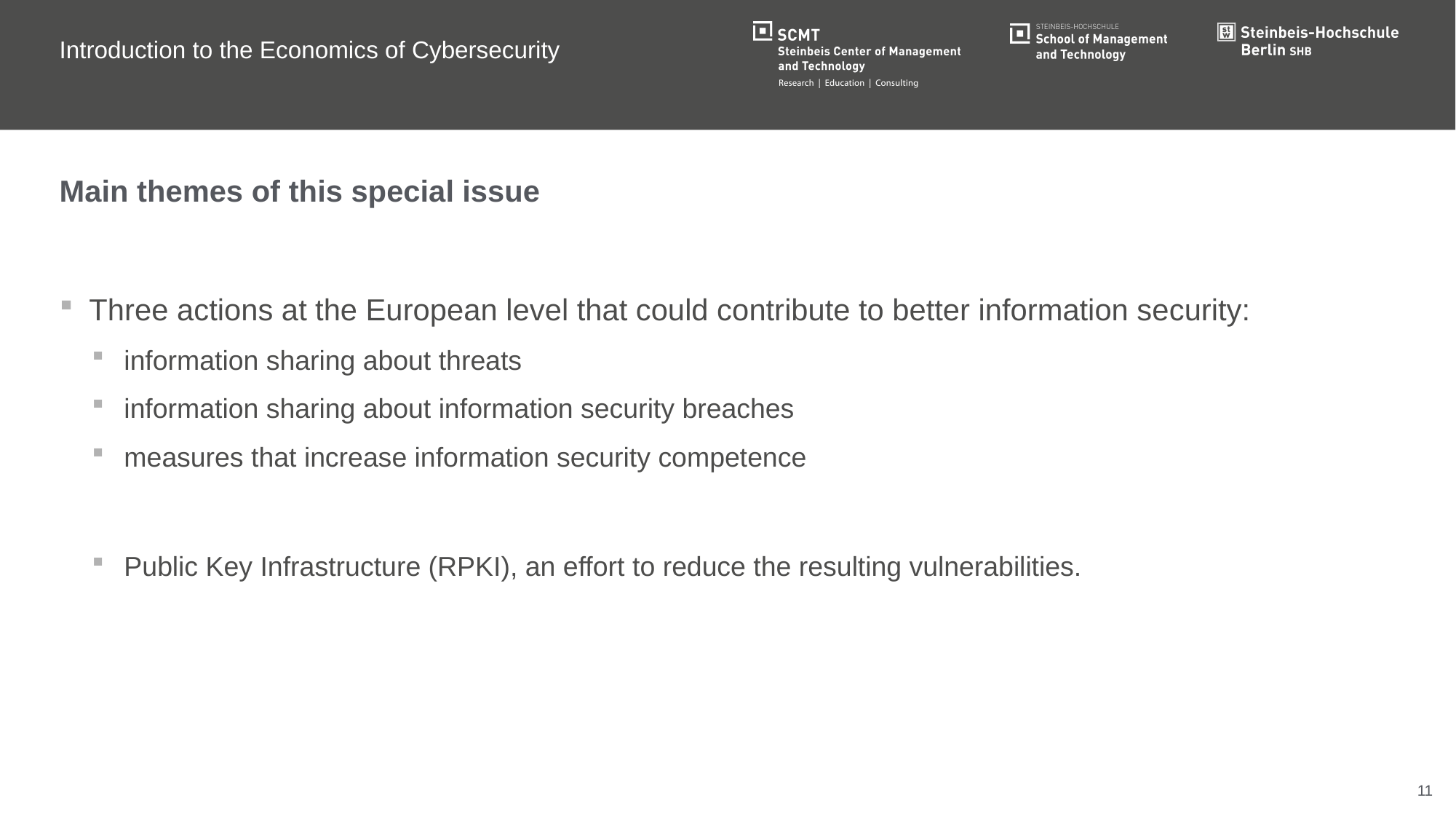

Introduction to the Economics of Cybersecurity

Main themes of this special issue

Three actions at the European level that could contribute to better information security:
information sharing about threats
information sharing about information security breaches
measures that increase information security competence

Public Key Infrastructure (RPKI), an effort to reduce the resulting vulnerabilities.